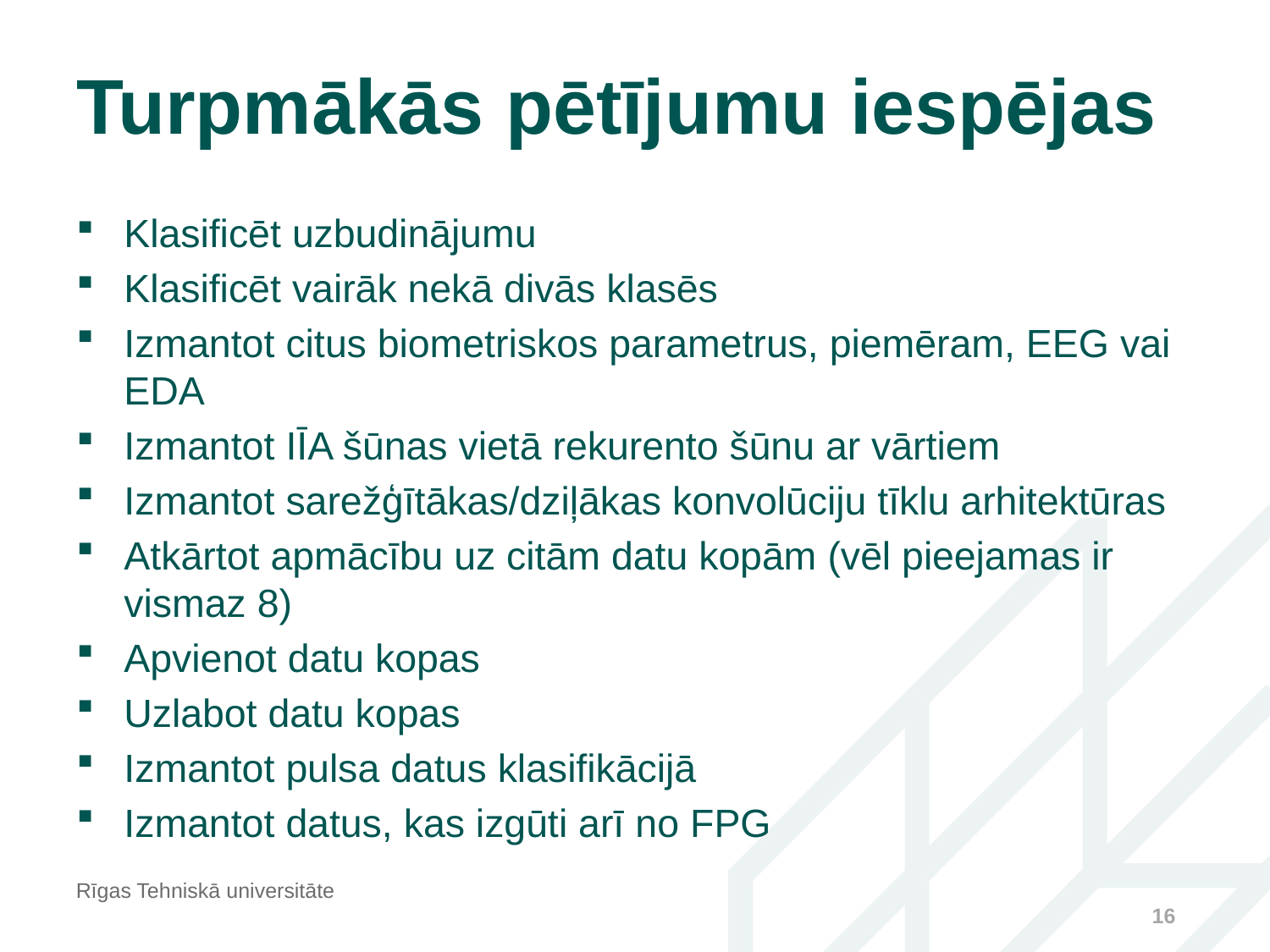

# Turpmākās pētījumu iespējas
Klasificēt uzbudinājumu
Klasificēt vairāk nekā divās klasēs
Izmantot citus biometriskos parametrus, piemēram, EEG vai EDA
Izmantot IĪA šūnas vietā rekurento šūnu ar vārtiem
Izmantot sarežģītākas/dziļākas konvolūciju tīklu arhitektūras
Atkārtot apmācību uz citām datu kopām (vēl pieejamas ir vismaz 8)
Apvienot datu kopas
Uzlabot datu kopas
Izmantot pulsa datus klasifikācijā
Izmantot datus, kas izgūti arī no FPG
Rīgas Tehniskā universitāte